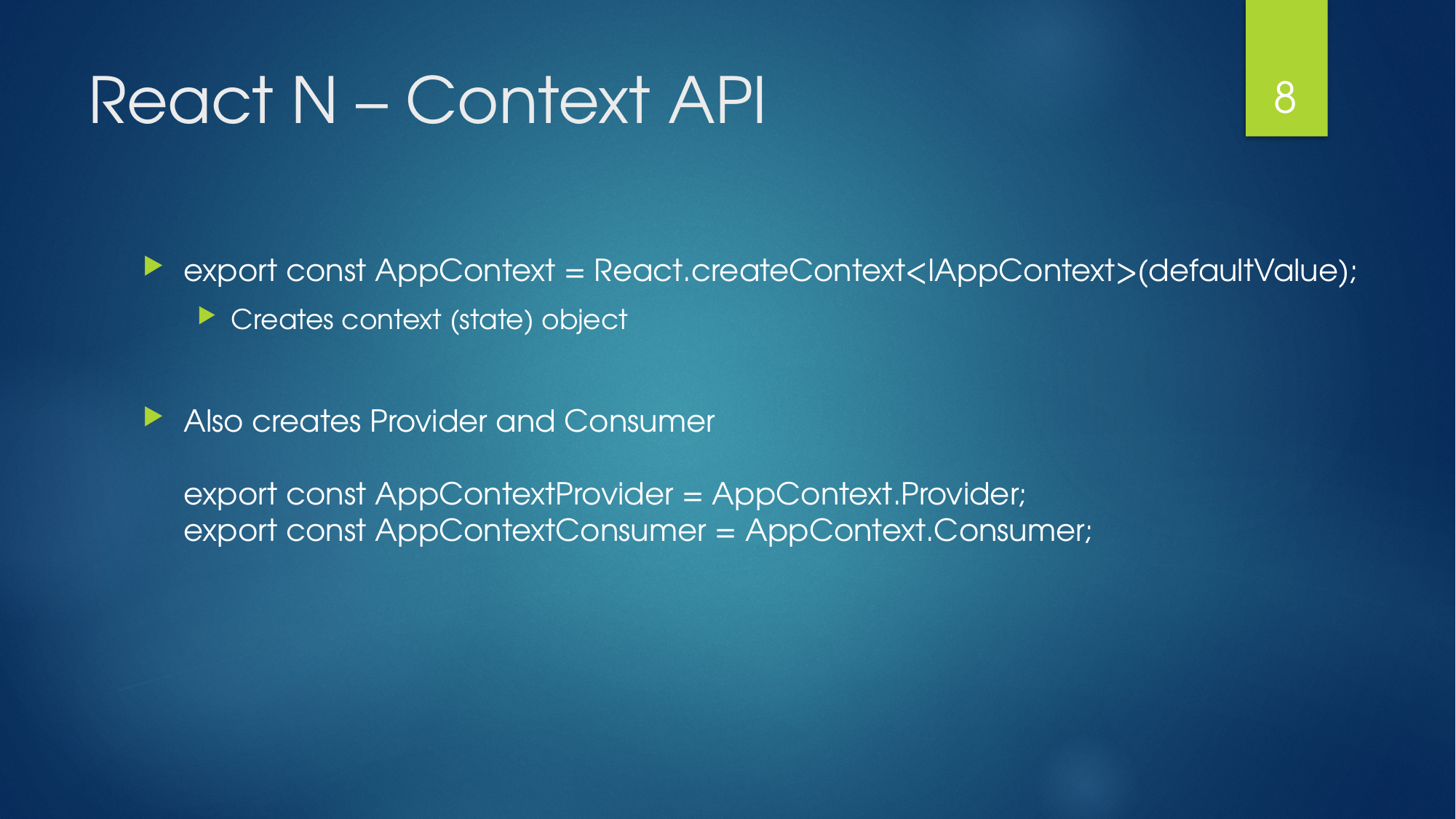

8
# React N – Context API
export const AppContext = React.createContext<IAppContext>(defaultValue);
Creates context (state) object

Also creates Provider and Consumer
export const AppContextProvider = AppContext.Provider;
export const AppContextConsumer = AppContext.Consumer;